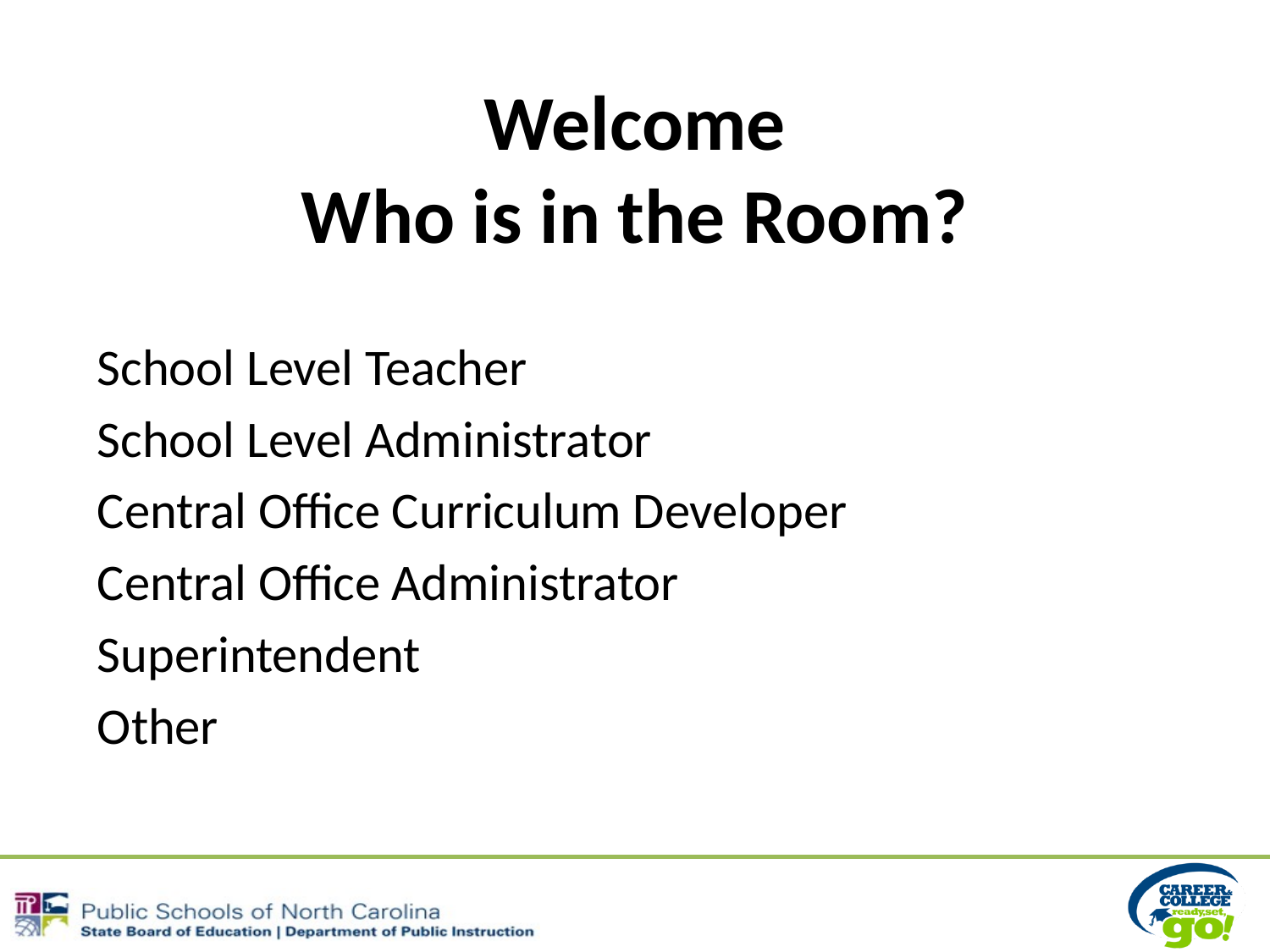

# Welcome Who is in the Room?
School Level Teacher
School Level Administrator
Central Office Curriculum Developer
Central Office Administrator
Superintendent
Other